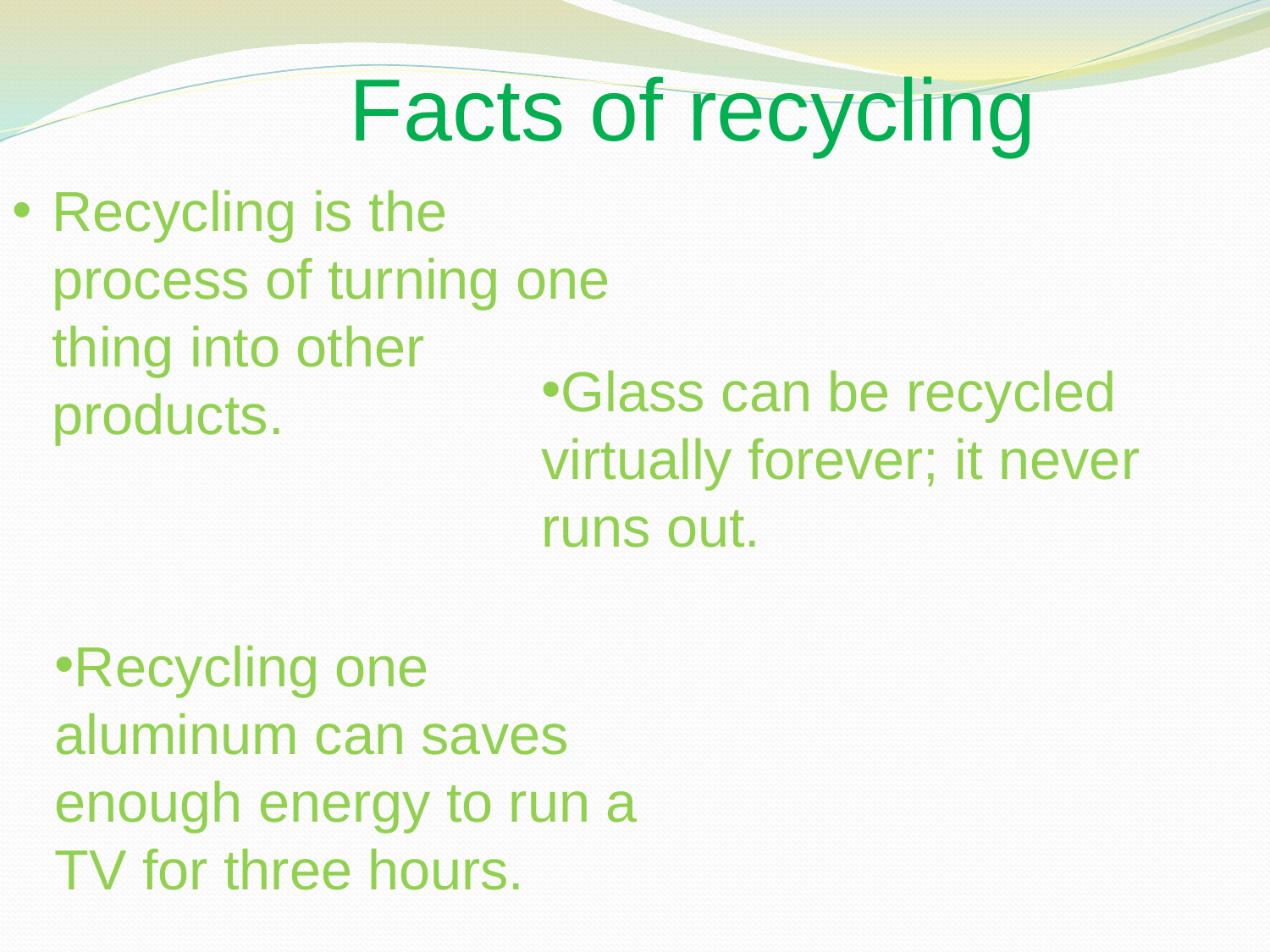

# Facts of recycling
Recycling is the process of turning one  thing into other products.

Glass can be recycled virtually forever; it never runs out.

Recycling one aluminum can saves enough energy to run a TV for three hours.